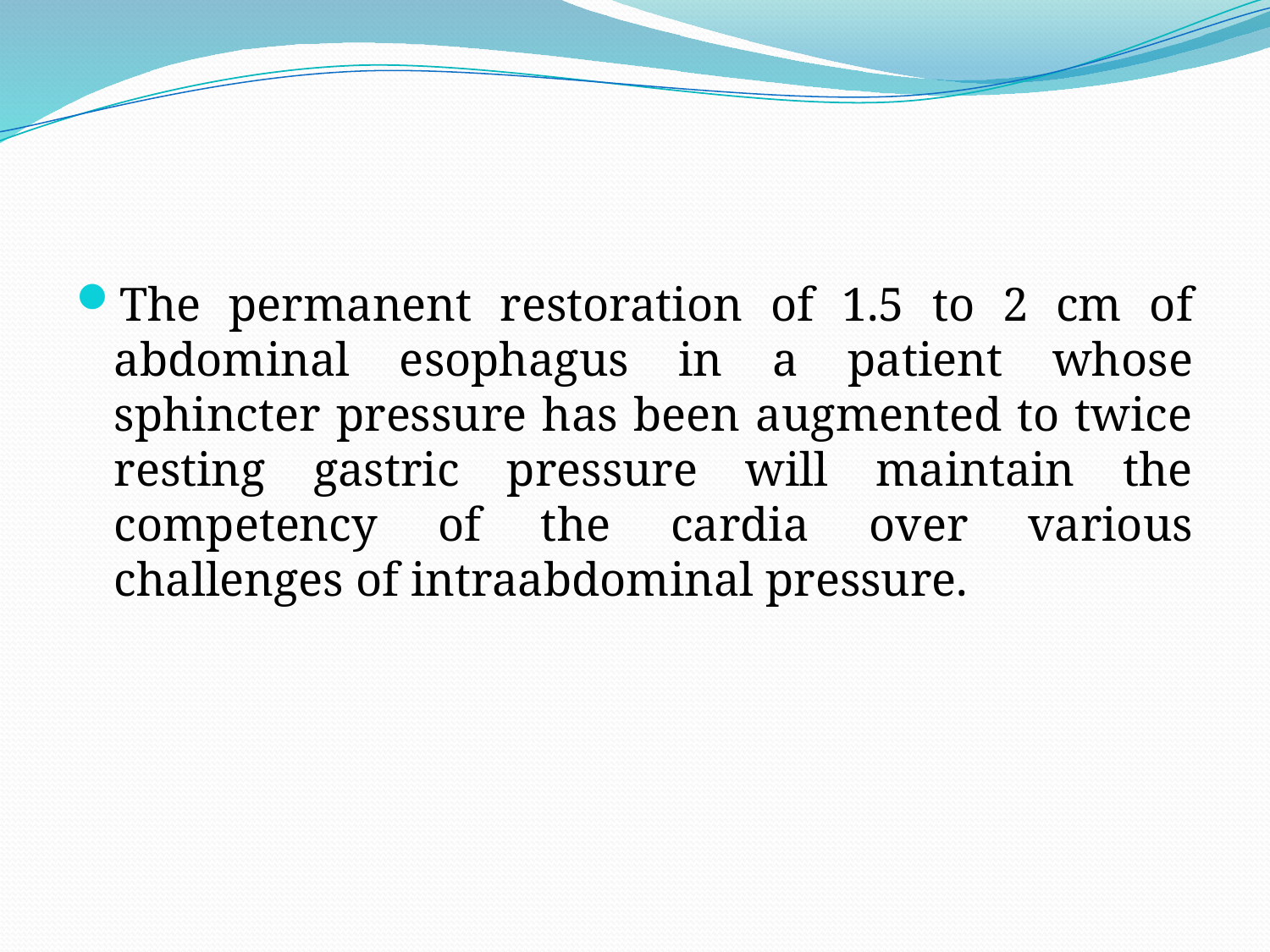

#
The permanent restoration of 1.5 to 2 cm of abdominal esophagus in a patient whose sphincter pressure has been augmented to twice resting gastric pressure will maintain the competency of the cardia over various challenges of intraabdominal pressure.